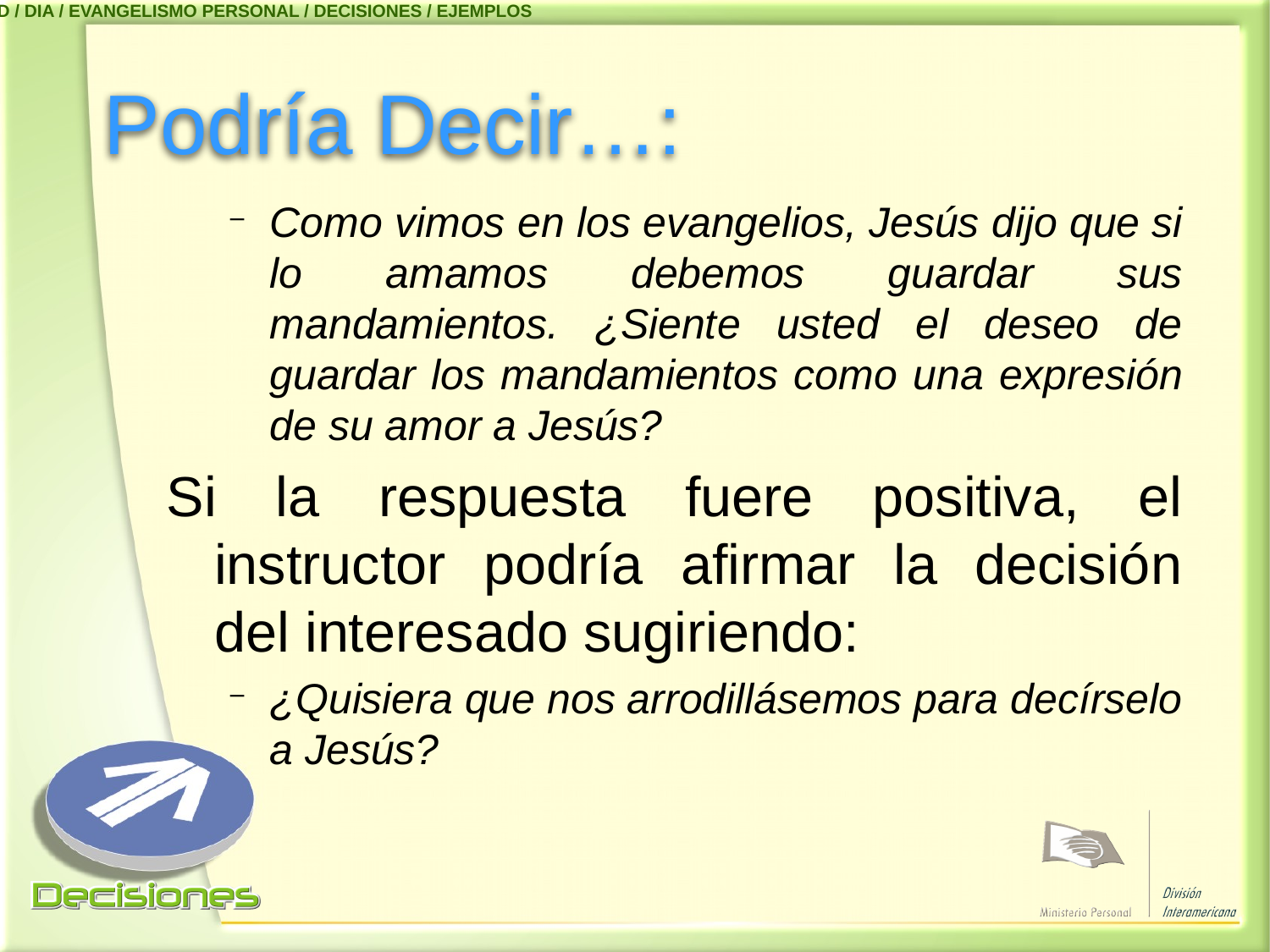

IASD / DIA / EVANGELISMO PERSONAL / DECISIONES / EJEMPLOS
# Podría Decir…:
Como vimos en los evangelios, Jesús dijo que si lo amamos debemos guardar sus mandamientos. ¿Siente usted el deseo de guardar los mandamientos como una expresión de su amor a Jesús?
Si la respuesta fuere positiva, el instructor podría afirmar la decisión del interesado sugiriendo:
¿Quisiera que nos arrodillásemos para decírselo a Jesús?